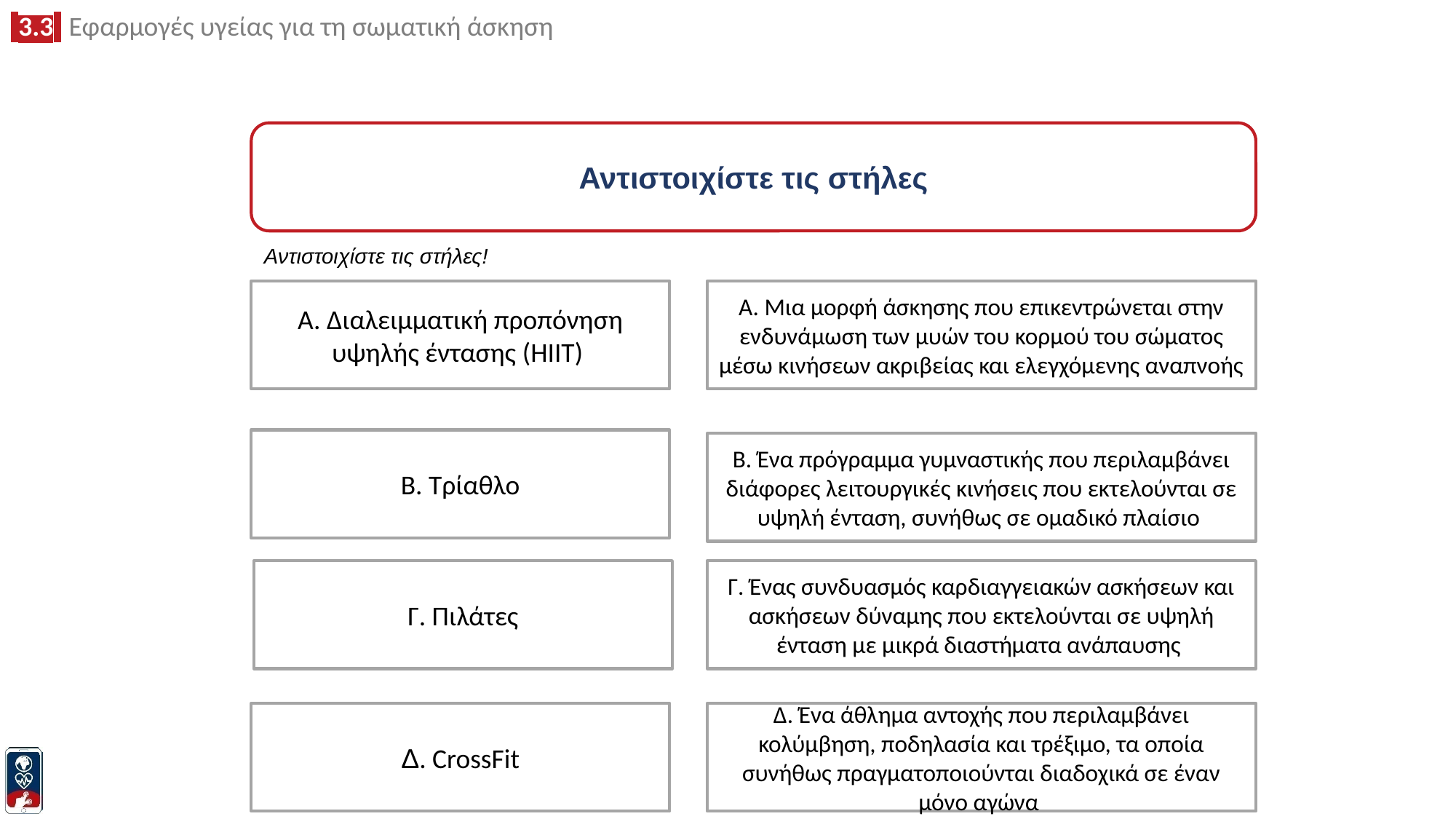

Αντιστοιχίστε τις στήλες
Αντιστοιχίστε τις στήλες!
Α. Διαλειμματική προπόνηση υψηλής έντασης (HIIT)
Α. Μια μορφή άσκησης που επικεντρώνεται στην ενδυνάμωση των μυών του κορμού του σώματος μέσω κινήσεων ακριβείας και ελεγχόμενης αναπνοής
Β. Τρίαθλο
Β. Ένα πρόγραμμα γυμναστικής που περιλαμβάνει διάφορες λειτουργικές κινήσεις που εκτελούνται σε υψηλή ένταση, συνήθως σε ομαδικό πλαίσιο
Γ. Πιλάτες
Γ. Ένας συνδυασμός καρδιαγγειακών ασκήσεων και ασκήσεων δύναμης που εκτελούνται σε υψηλή ένταση με μικρά διαστήματα ανάπαυσης
Δ. Ένα άθλημα αντοχής που περιλαμβάνει κολύμβηση, ποδηλασία και τρέξιμο, τα οποία συνήθως πραγματοποιούνται διαδοχικά σε έναν μόνο αγώνα
Δ. CrossFit